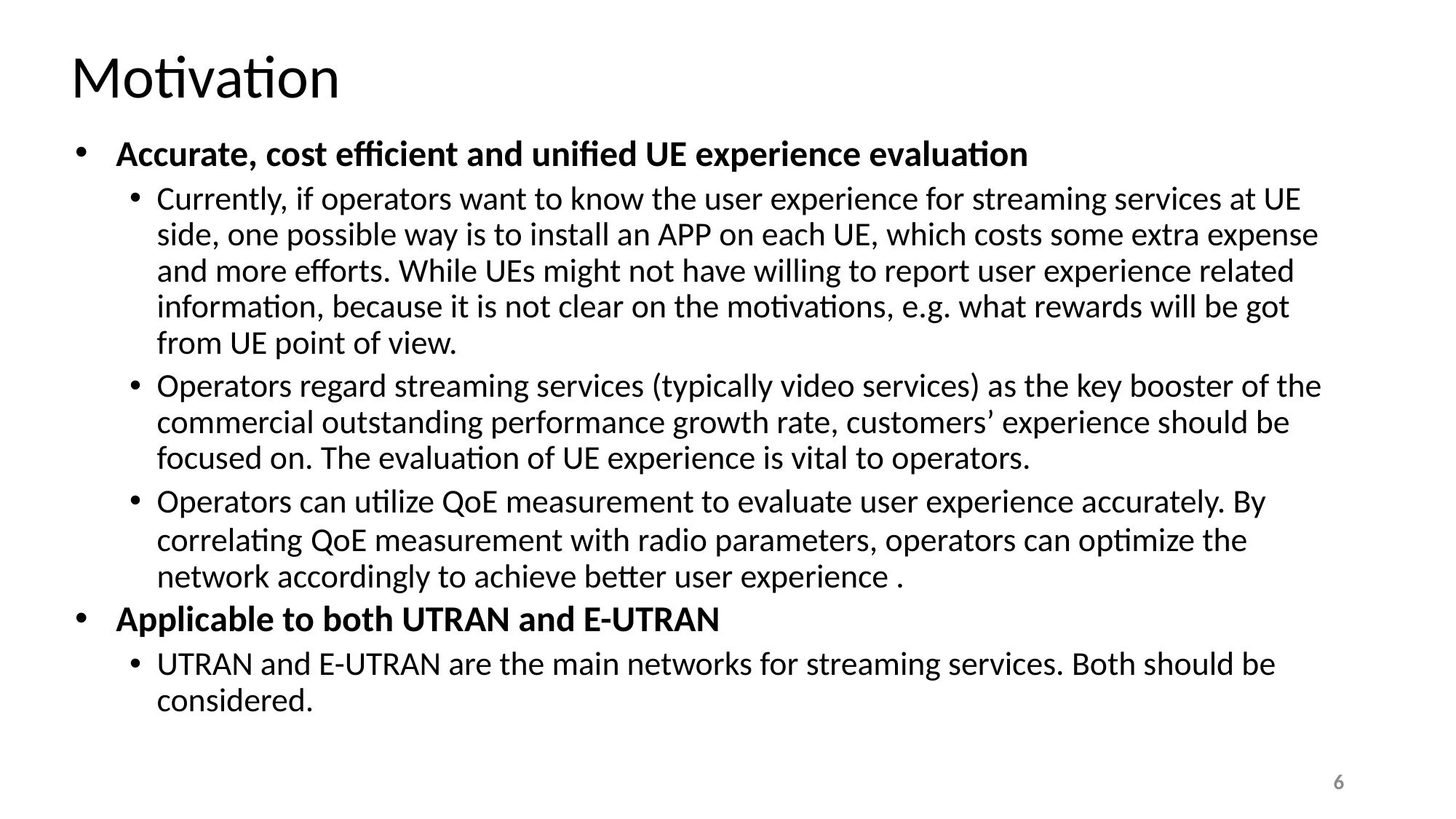

# Motivation
Accurate, cost efficient and unified UE experience evaluation
Currently, if operators want to know the user experience for streaming services at UE side, one possible way is to install an APP on each UE, which costs some extra expense and more efforts. While UEs might not have willing to report user experience related information, because it is not clear on the motivations, e.g. what rewards will be got from UE point of view.
Operators regard streaming services (typically video services) as the key booster of the commercial outstanding performance growth rate, customers’ experience should be focused on. The evaluation of UE experience is vital to operators.
Operators can utilize QoE measurement to evaluate user experience accurately. By correlating QoE measurement with radio parameters, operators can optimize the network accordingly to achieve better user experience .
Applicable to both UTRAN and E-UTRAN
UTRAN and E-UTRAN are the main networks for streaming services. Both should be considered.

6